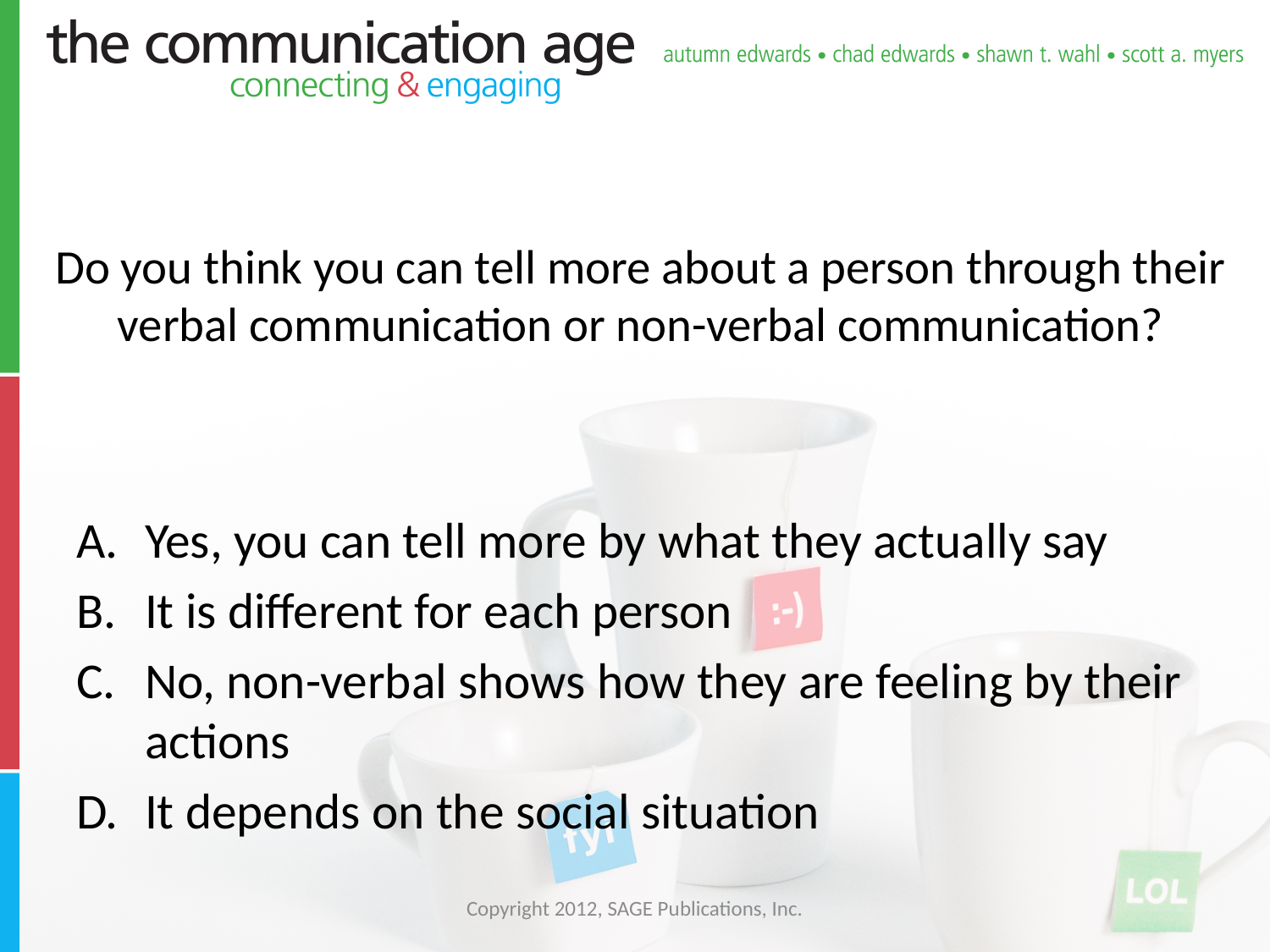

# Do you think you can tell more about a person through their verbal communication or non-verbal communication?
Yes, you can tell more by what they actually say
It is different for each person
No, non-verbal shows how they are feeling by their actions
It depends on the social situation

Copyright 2012, SAGE Publications, Inc.